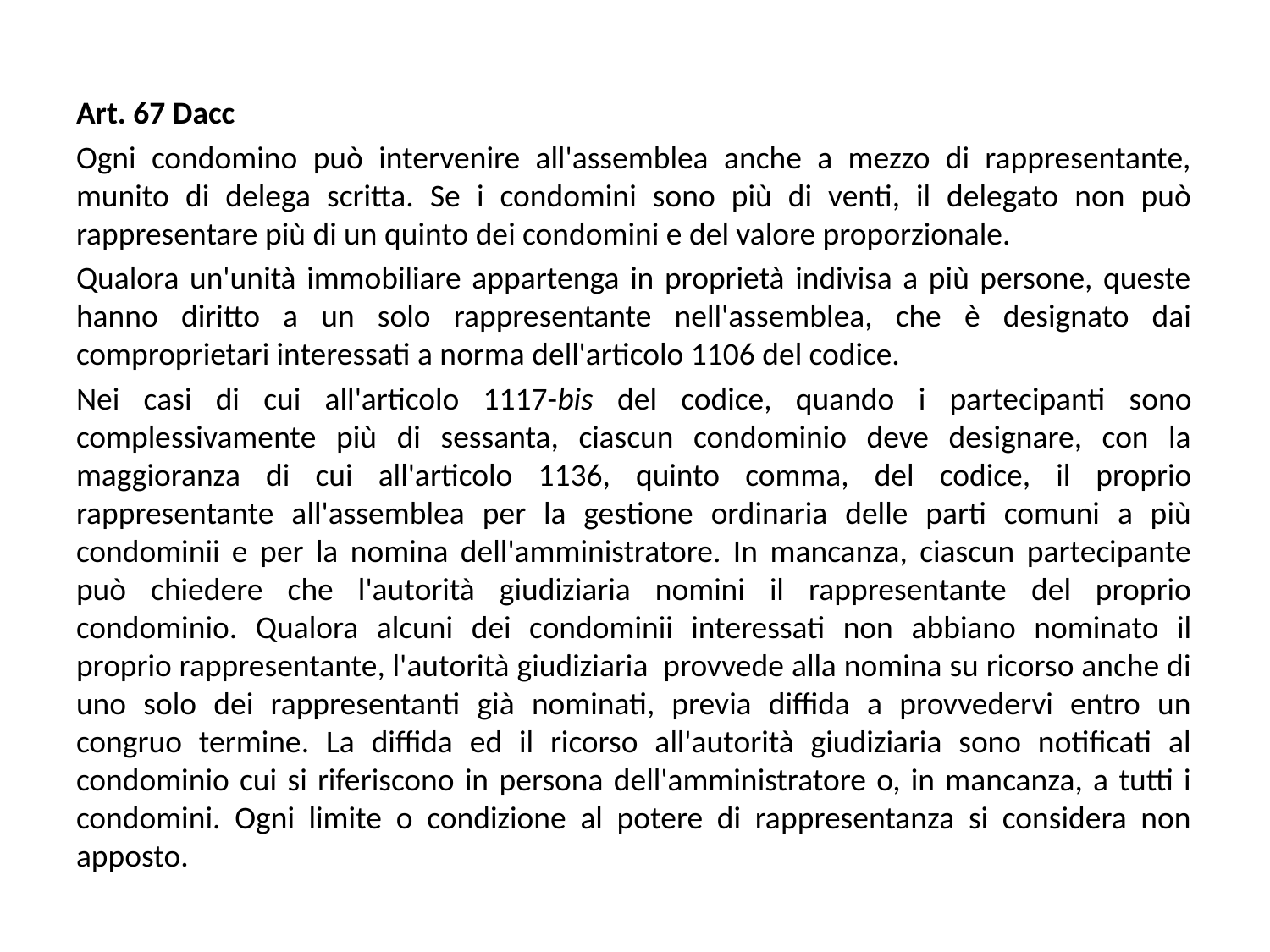

Art. 67 Dacc
Ogni condomino può intervenire all'assemblea anche a mezzo di rappresentante, munito di delega scritta. Se i condomini sono più di venti, il delegato non può rappresentare più di un quinto dei condomini e del valore proporzionale.
Qualora un'unità immobiliare appartenga in proprietà indivisa a più persone, queste hanno diritto a un solo rappresentante nell'assemblea, che è designato dai comproprietari interessati a norma dell'articolo 1106 del codice.
Nei casi di cui all'articolo 1117-bis del codice, quando i partecipanti sono complessivamente più di sessanta, ciascun condominio deve designare, con la maggioranza di cui all'articolo 1136, quinto comma, del codice, il proprio rappresentante all'assemblea per la gestione ordinaria delle parti comuni a più condominii e per la nomina dell'amministratore. In mancanza, ciascun partecipante può chiedere che l'autorità giudiziaria nomini il rappresentante del proprio condominio. Qualora alcuni dei condominii interessati non abbiano nominato il proprio rappresentante, l'autorità giudiziaria  provvede alla nomina su ricorso anche di uno solo dei rappresentanti già nominati, previa diffida a provvedervi entro un congruo termine. La diffida ed il ricorso all'autorità giudiziaria sono notificati al condominio cui si riferiscono in persona dell'amministratore o, in mancanza, a tutti i condomini. Ogni limite o condizione al potere di rappresentanza si considera non apposto.